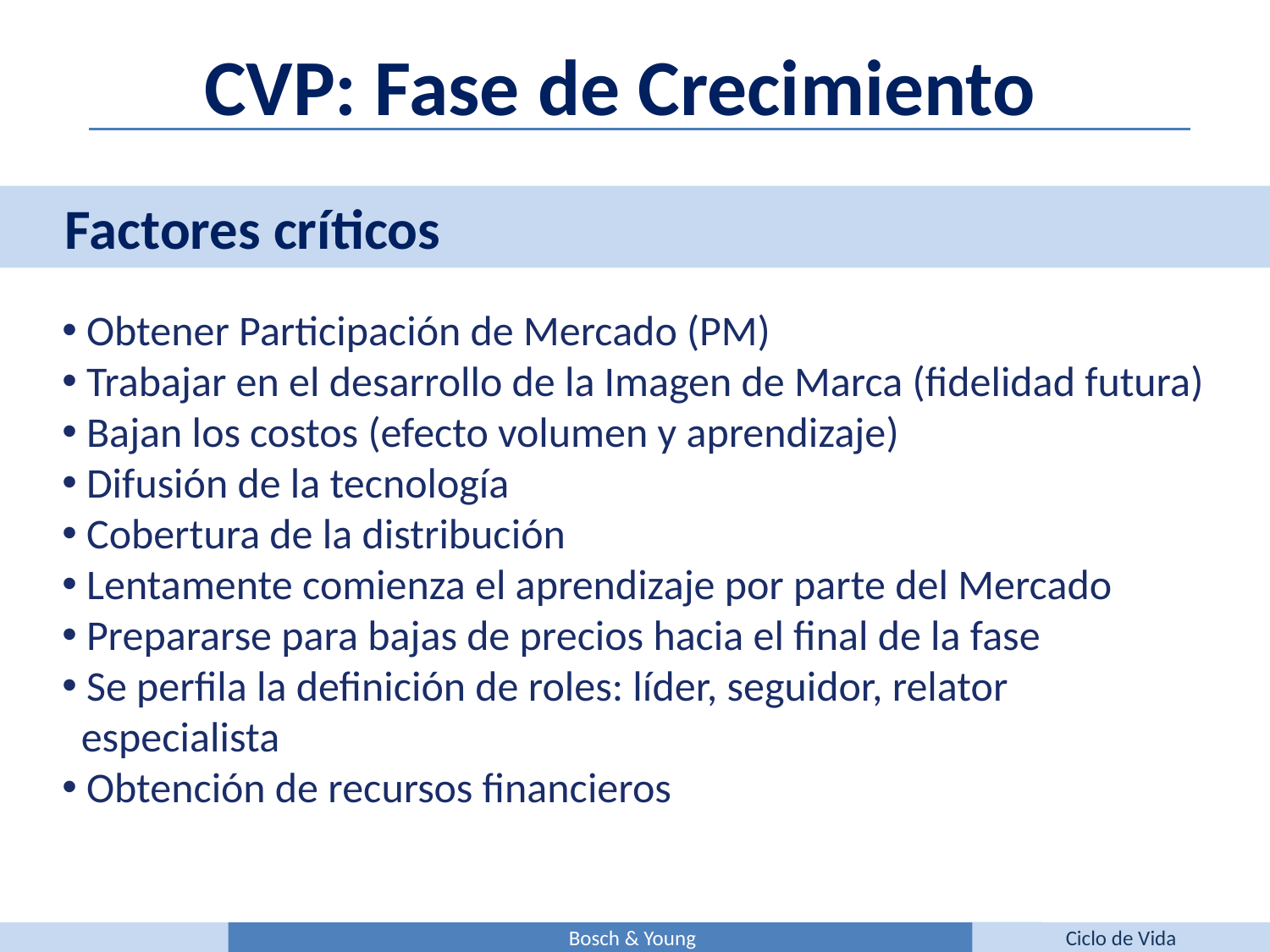

CVP: Fase de Crecimiento

Factores críticos
 Obtener Participación de Mercado (PM)
 Trabajar en el desarrollo de la Imagen de Marca (fidelidad futura)
 Bajan los costos (efecto volumen y aprendizaje)
 Difusión de la tecnología
 Cobertura de la distribución
 Lentamente comienza el aprendizaje por parte del Mercado
 Prepararse para bajas de precios hacia el final de la fase
 Se perfila la definición de roles: líder, seguidor, relator
  especialista
 Obtención de recursos financieros

Bosch & Young
Ciclo de Vida